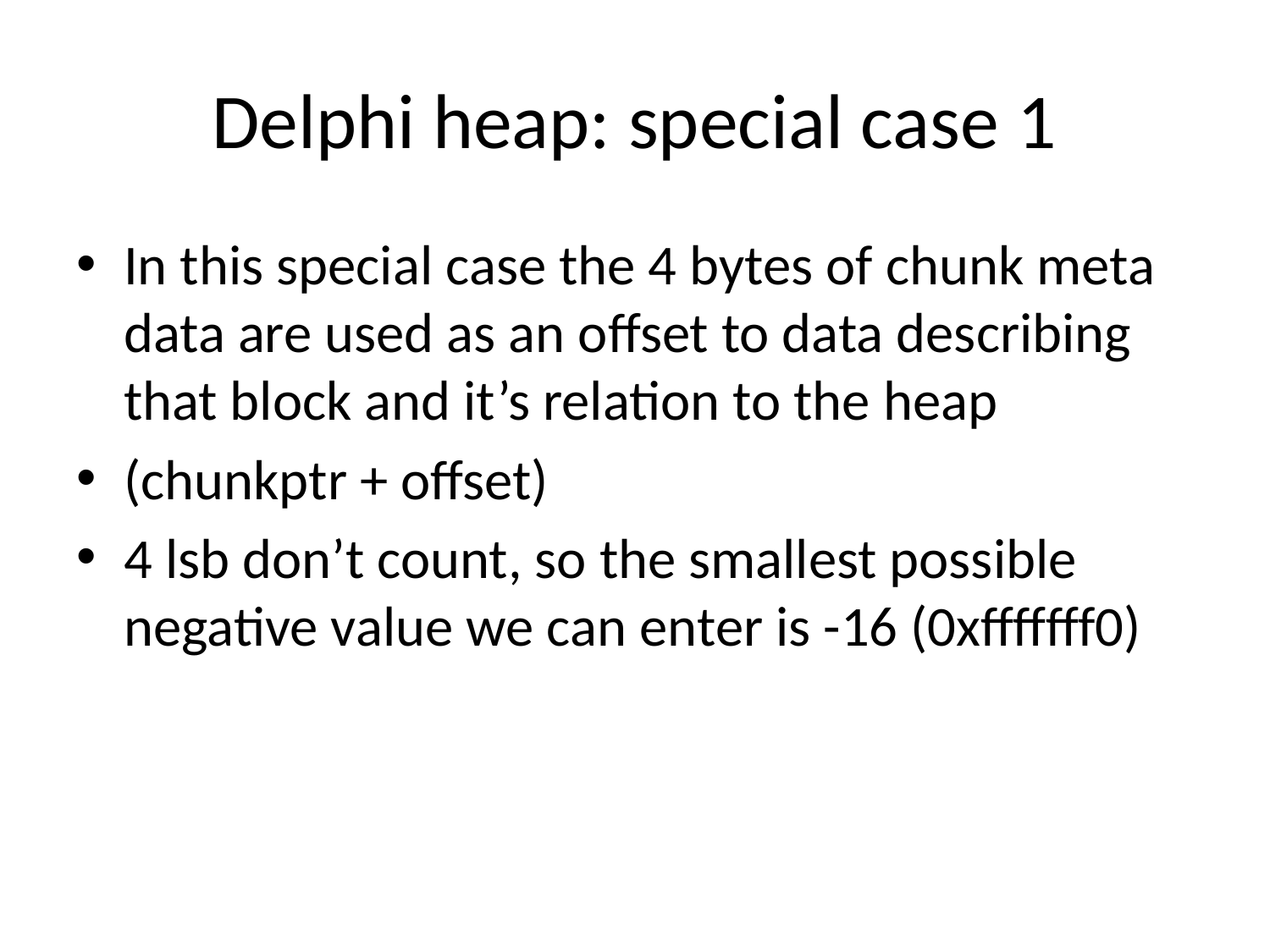

# Delphi heap: special case 1
In this special case the 4 bytes of chunk meta data are used as an offset to data describing that block and it’s relation to the heap
(chunkptr + offset)
4 lsb don’t count, so the smallest possible negative value we can enter is -16 (0xfffffff0)